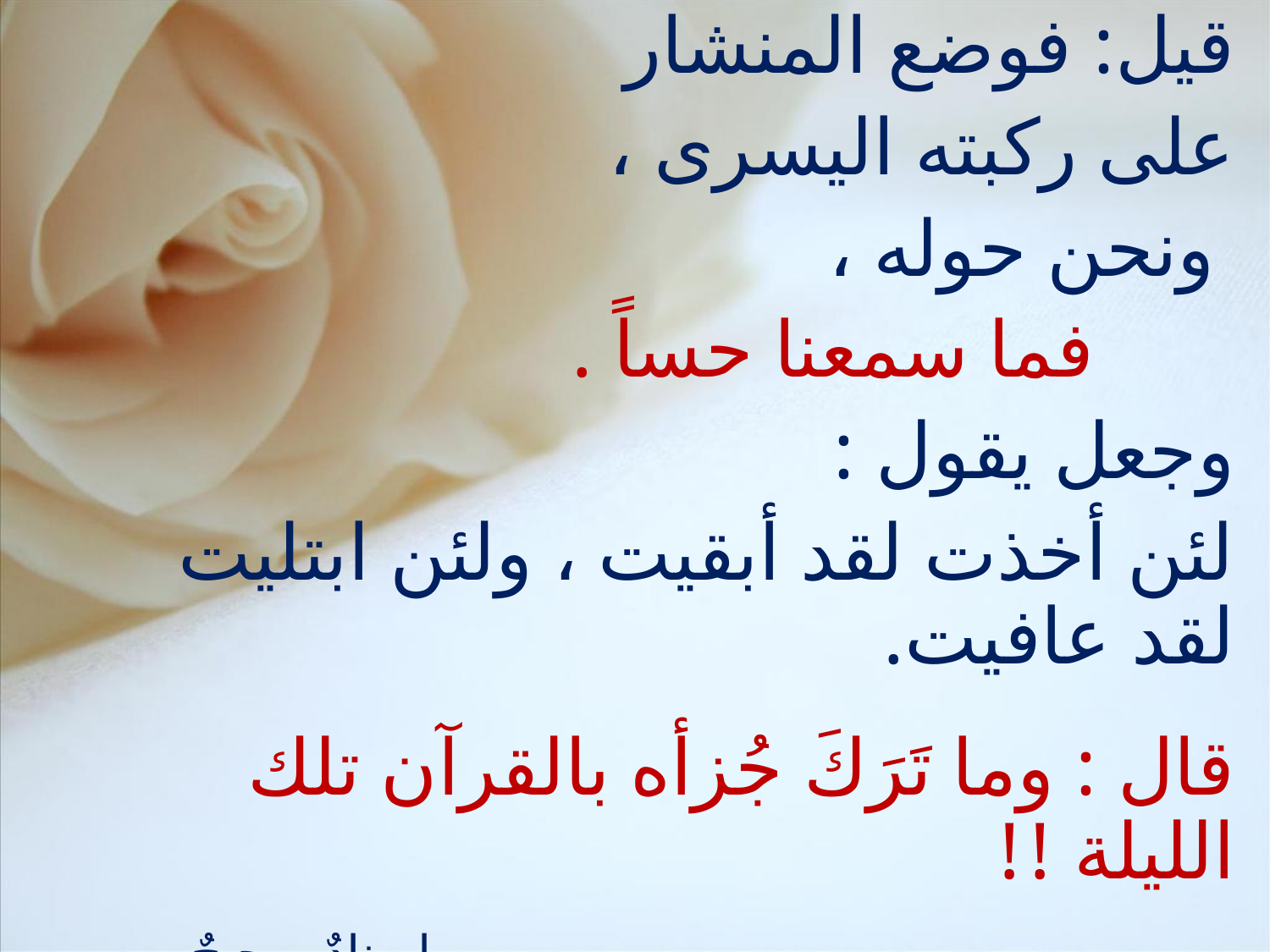

قيل: فوضع المنشار
على ركبته اليسرى ،
 ونحن حوله ،
       فما سمعنا حساً .
وجعل يقول :
لئن أخذت لقد أبقيت ، ولئن ابتليت لقد عافيت.
قال : وما تَرَكَ جُزأه بالقرآن تلك الليلة !!
إسنادٌ صحيحٌ .